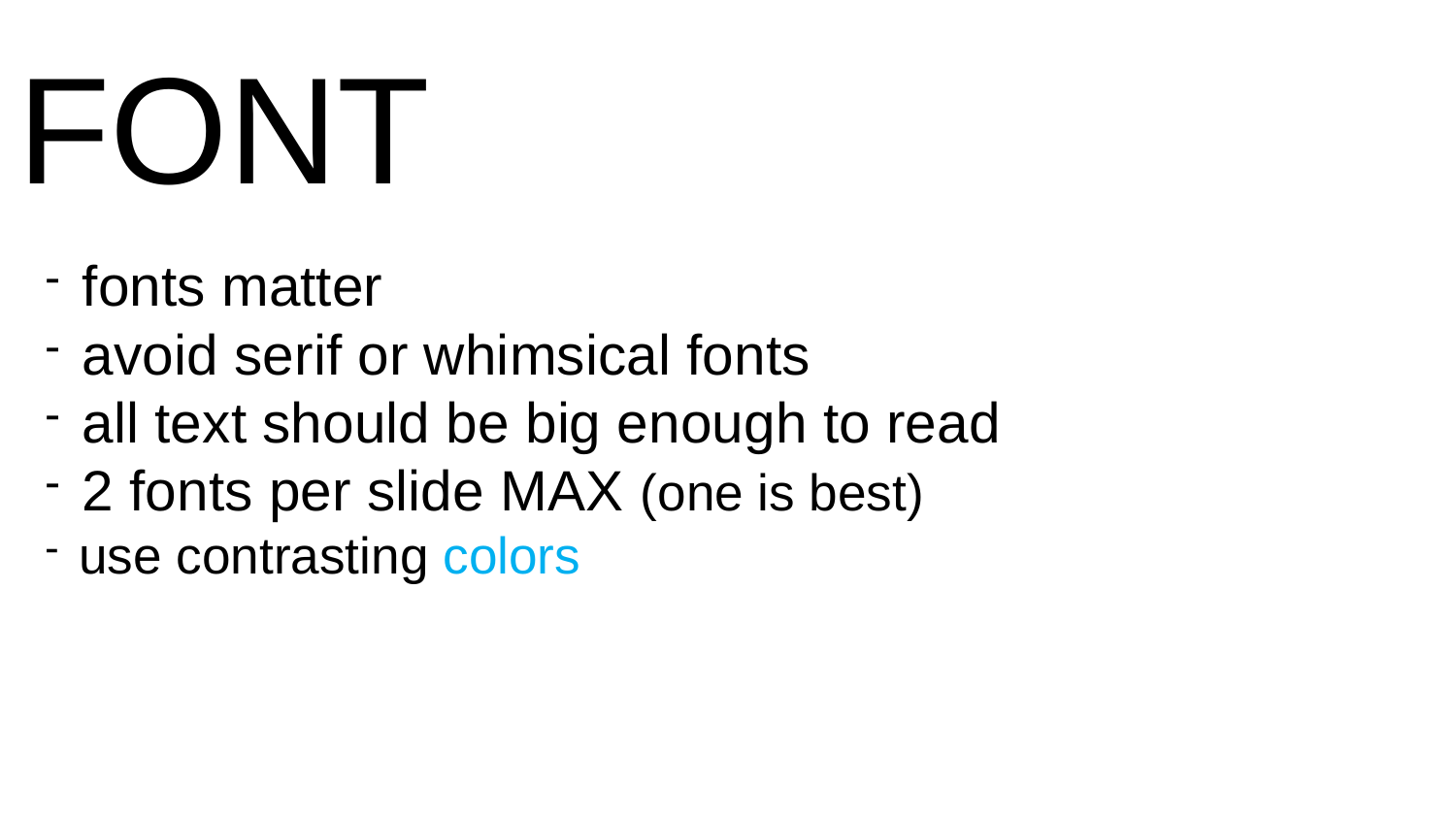

FONT
fonts matter
avoid serif or whimsical fonts
all text should be big enough to read
2 fonts per slide MAX (one is best)
use contrasting colors